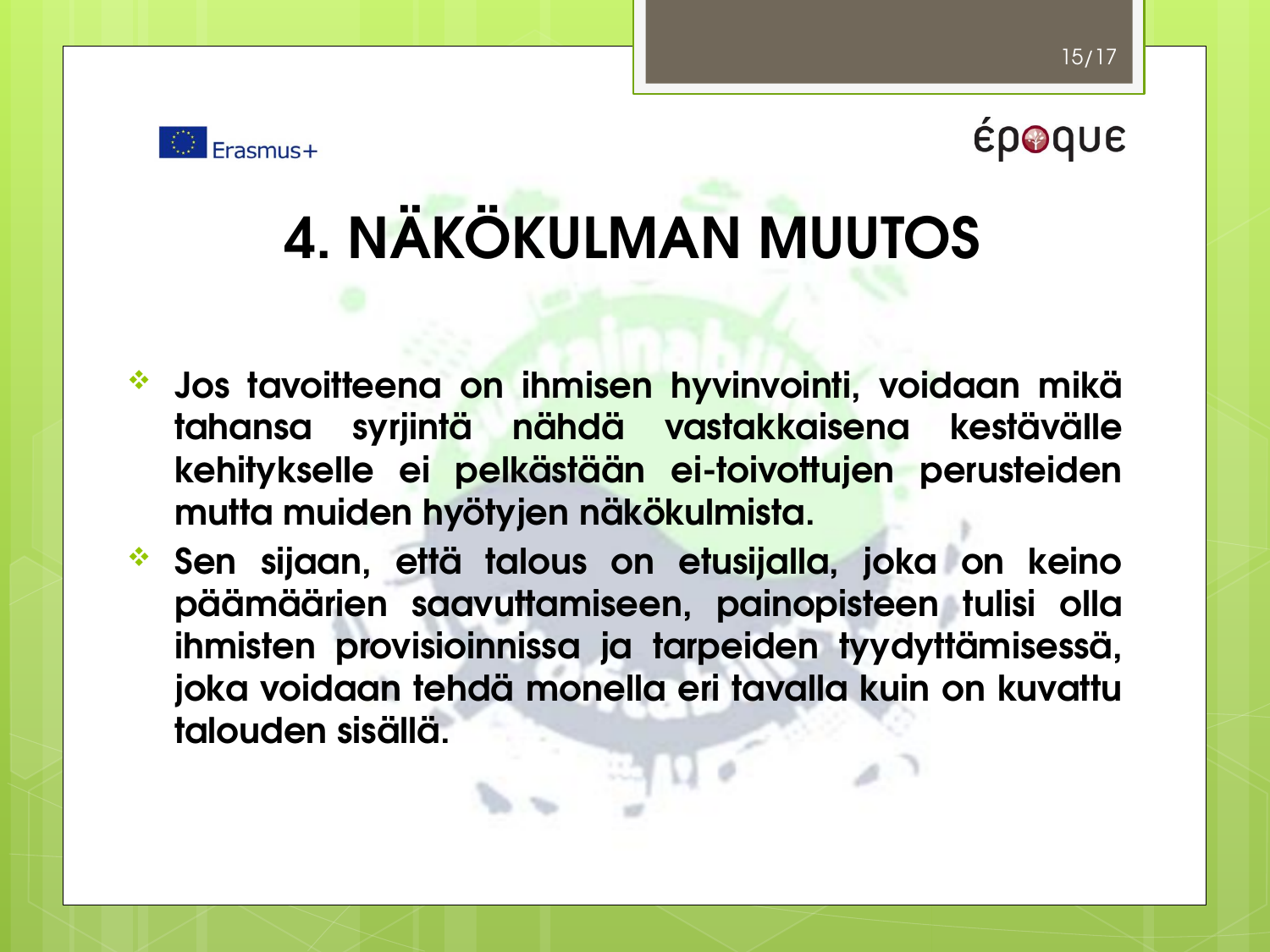

15/17
# 4. NÄKÖKULMAN MUUTOS
Jos tavoitteena on ihmisen hyvinvointi, voidaan mikä tahansa syrjintä nähdä vastakkaisena kestävälle kehitykselle ei pelkästään ei-toivottujen perusteiden mutta muiden hyötyjen näkökulmista.
Sen sijaan, että talous on etusijalla, joka on keino päämäärien saavuttamiseen, painopisteen tulisi olla ihmisten provisioinnissa ja tarpeiden tyydyttämisessä, joka voidaan tehdä monella eri tavalla kuin on kuvattu talouden sisällä.